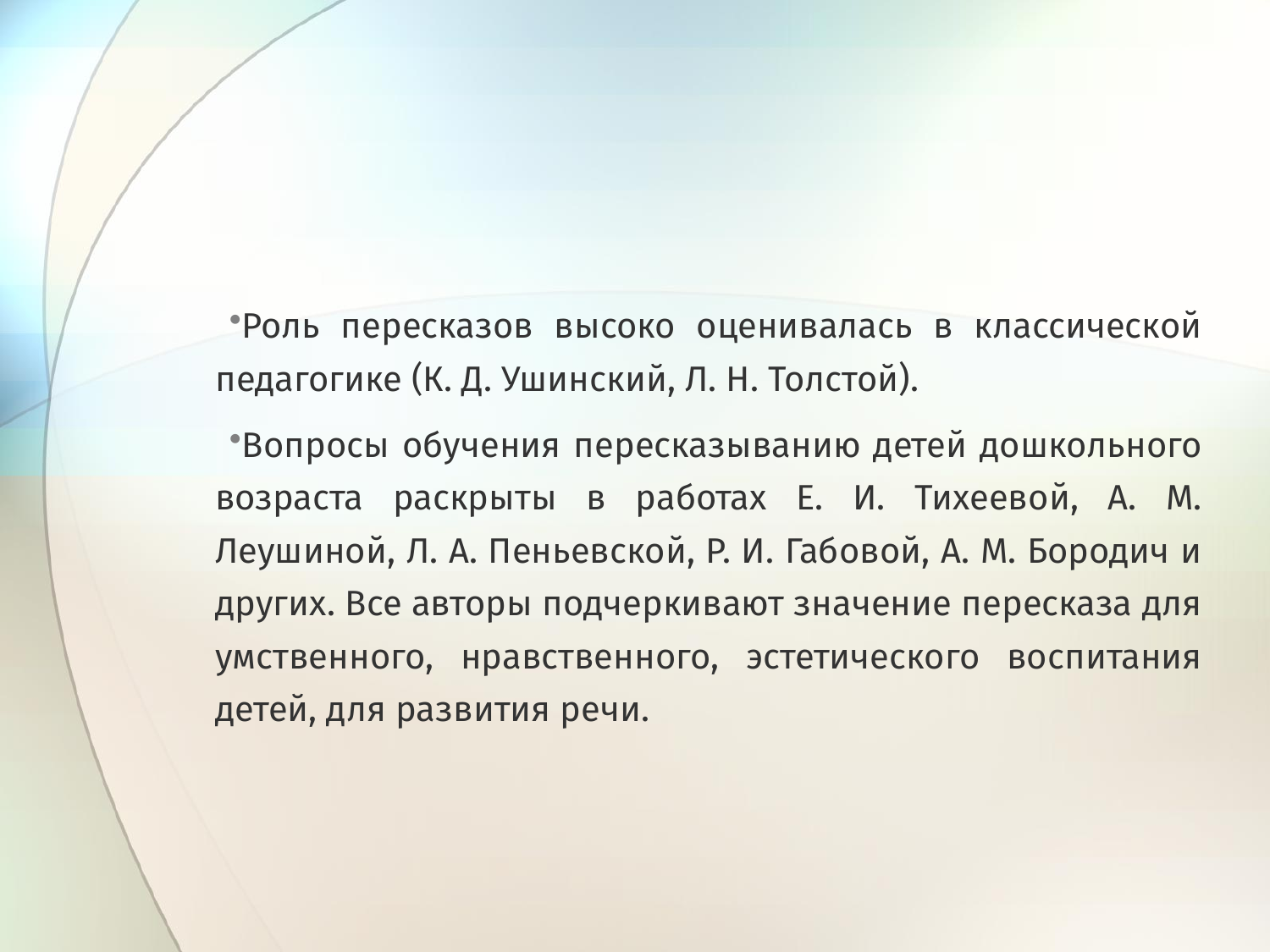

Роль пересказов высоко оценивалась в классической педагогике (К. Д. Ушинский, Л. Н. Толстой).
Вопросы обучения пересказыванию детей дошкольного возраста раскрыты в работах Е. И. Тихеевой, А. М. Леушиной, Л. А. Пеньевской, Р. И. Габовой, А. М. Бородич и других. Все авторы подчеркивают значение пересказа для умственного, нравственного, эстетического воспитания детей, для развития речи.